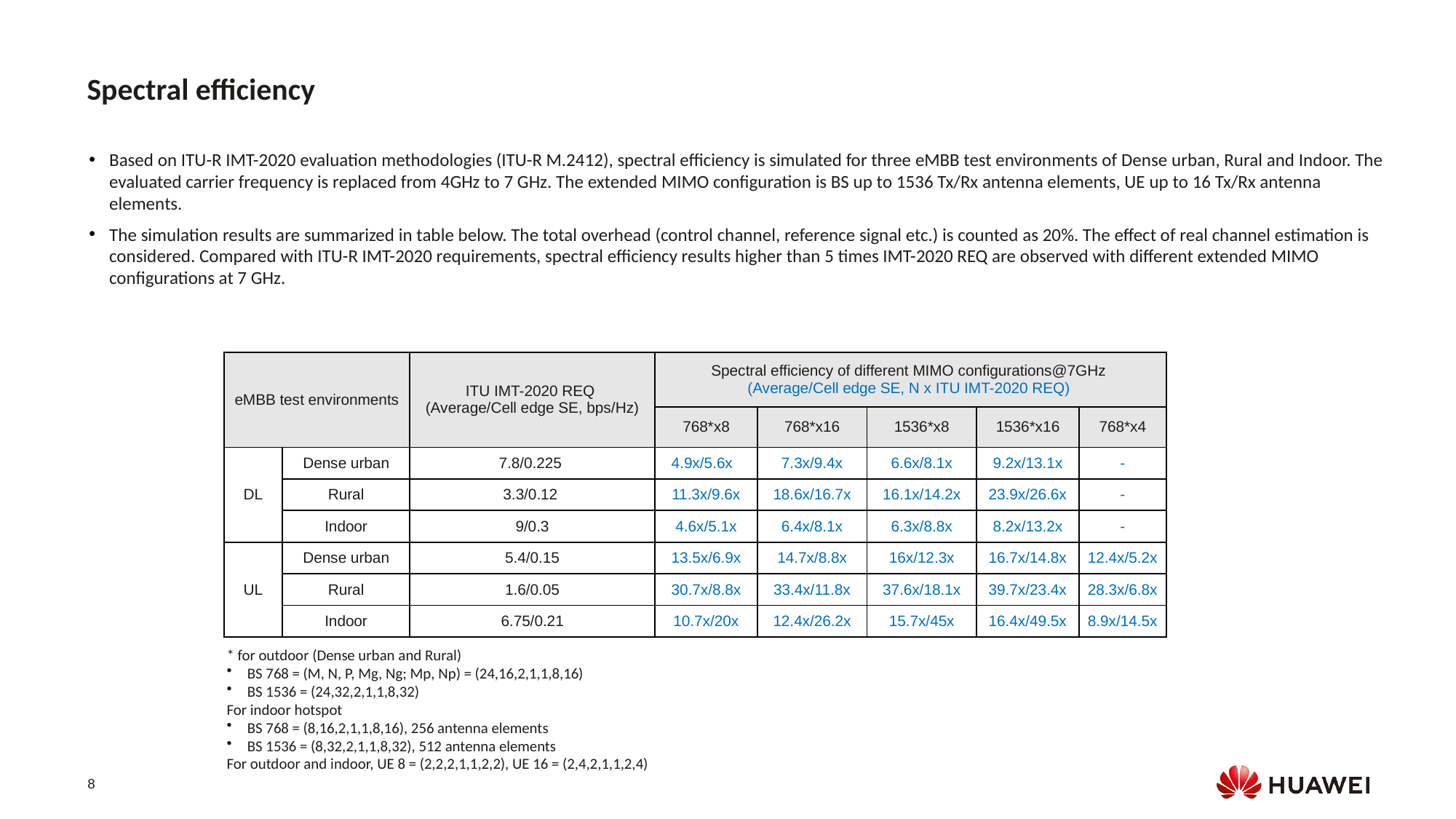

Spectral efficiency
Based on ITU-R IMT-2020 evaluation methodologies (ITU-R M.2412), spectral efficiency is simulated for three eMBB test environments of Dense urban, Rural and Indoor. The evaluated carrier frequency is replaced from 4GHz to 7 GHz. The extended MIMO configuration is BS up to 1536 Tx/Rx antenna elements, UE up to 16 Tx/Rx antenna elements.
The simulation results are summarized in table below. The total overhead (control channel, reference signal etc.) is counted as 20%. The effect of real channel estimation is considered. Compared with ITU-R IMT-2020 requirements, spectral efficiency results higher than 5 times IMT-2020 REQ are observed with different extended MIMO configurations at 7 GHz.

| eMBB test environments |  | ITU IMT-2020 REQ (Average/Cell edge SE, bps/Hz) | Spectral efficiency of different MIMO configurations@7GHz (Average/Cell edge SE, N x ITU IMT-2020 REQ) |  |  |  |  |
| --- | --- | --- | --- | --- | --- | --- | --- |
|  |  |  | 768\*x8 | 768\*x16 | 1536\*x8 | 1536\*x16 | 768\*x4 |
| DL | Dense urban | 7.8/0.225 | 4.9x/5.6x | 7.3x/9.4x | 6.6x/8.1x | 9.2x/13.1x | - |
|  | Rural | 3.3/0.12 | 11.3x/9.6x | 18.6x/16.7x | 16.1x/14.2x | 23.9x/26.6x | - |
|  | Indoor | 9/0.3 | 4.6x/5.1x | 6.4x/8.1x | 6.3x/8.8x | 8.2x/13.2x | - |
| UL | Dense urban | 5.4/0.15 | 13.5x/6.9x | 14.7x/8.8x | 16x/12.3x | 16.7x/14.8x | 12.4x/5.2x |
|  | Rural | 1.6/0.05 | 30.7x/8.8x | 33.4x/11.8x | 37.6x/18.1x | 39.7x/23.4x | 28.3x/6.8x |
|  | Indoor | 6.75/0.21 | 10.7x/20x | 12.4x/26.2x | 15.7x/45x | 16.4x/49.5x | 8.9x/14.5x |
* for outdoor (Dense urban and Rural)
BS 768 = (M, N, P, Mg, Ng; Mp, Np) = (24,16,2,1,1,8,16)
BS 1536 = (24,32,2,1,1,8,32)
For indoor hotspot
BS 768 = (8,16,2,1,1,8,16), 256 antenna elements
BS 1536 = (8,32,2,1,1,8,32), 512 antenna elements
For outdoor and indoor, UE 8 = (2,2,2,1,1,2,2), UE 16 = (2,4,2,1,1,2,4)